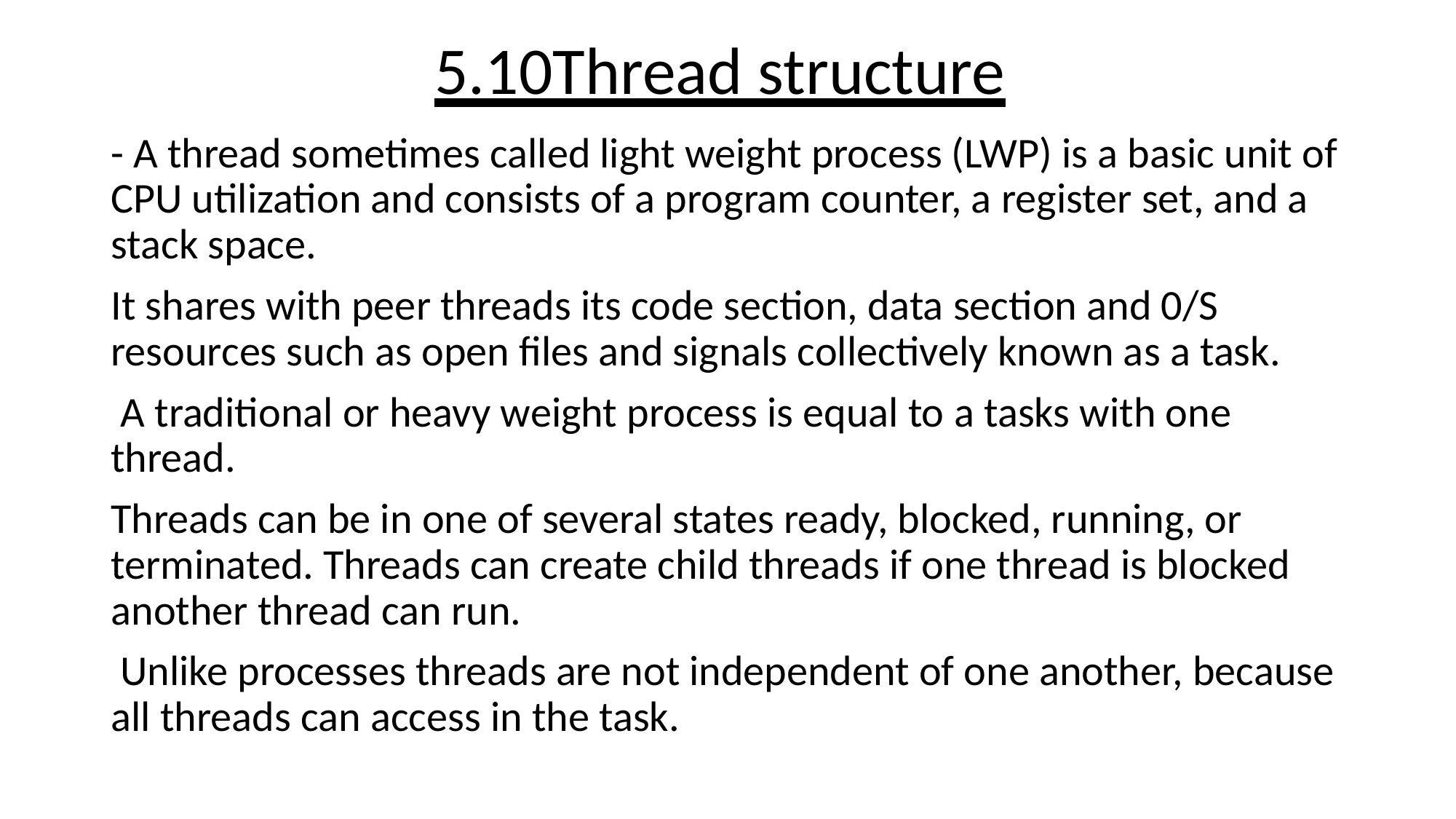

# 5.10Thread structure

- A thread sometimes called light weight process (LWP) is a basic unit of CPU utilization and consists of a program counter, a register set, and a stack space.
It shares with peer threads its code section, data section and 0/S resources such as open files and signals collectively known as a task.
 A traditional or heavy weight process is equal to a tasks with one thread.
Threads can be in one of several states ready, blocked, running, or terminated. Threads can create child threads if one thread is blocked another thread can run.
 Unlike processes threads are not independent of one another, because all threads can access in the task.